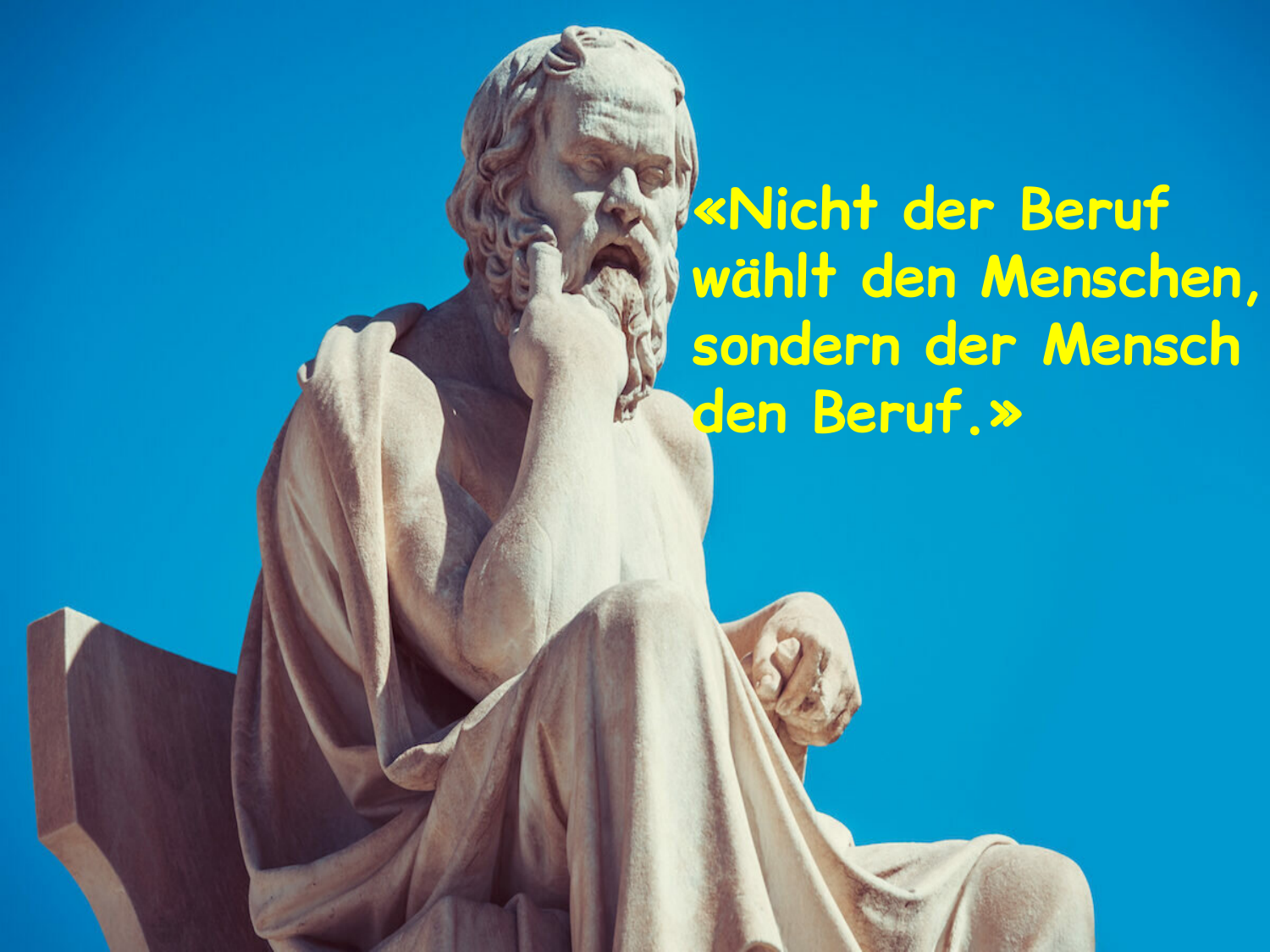

«Nicht der Beruf wählt den Menschen, sondern der Mensch den Beruf.»